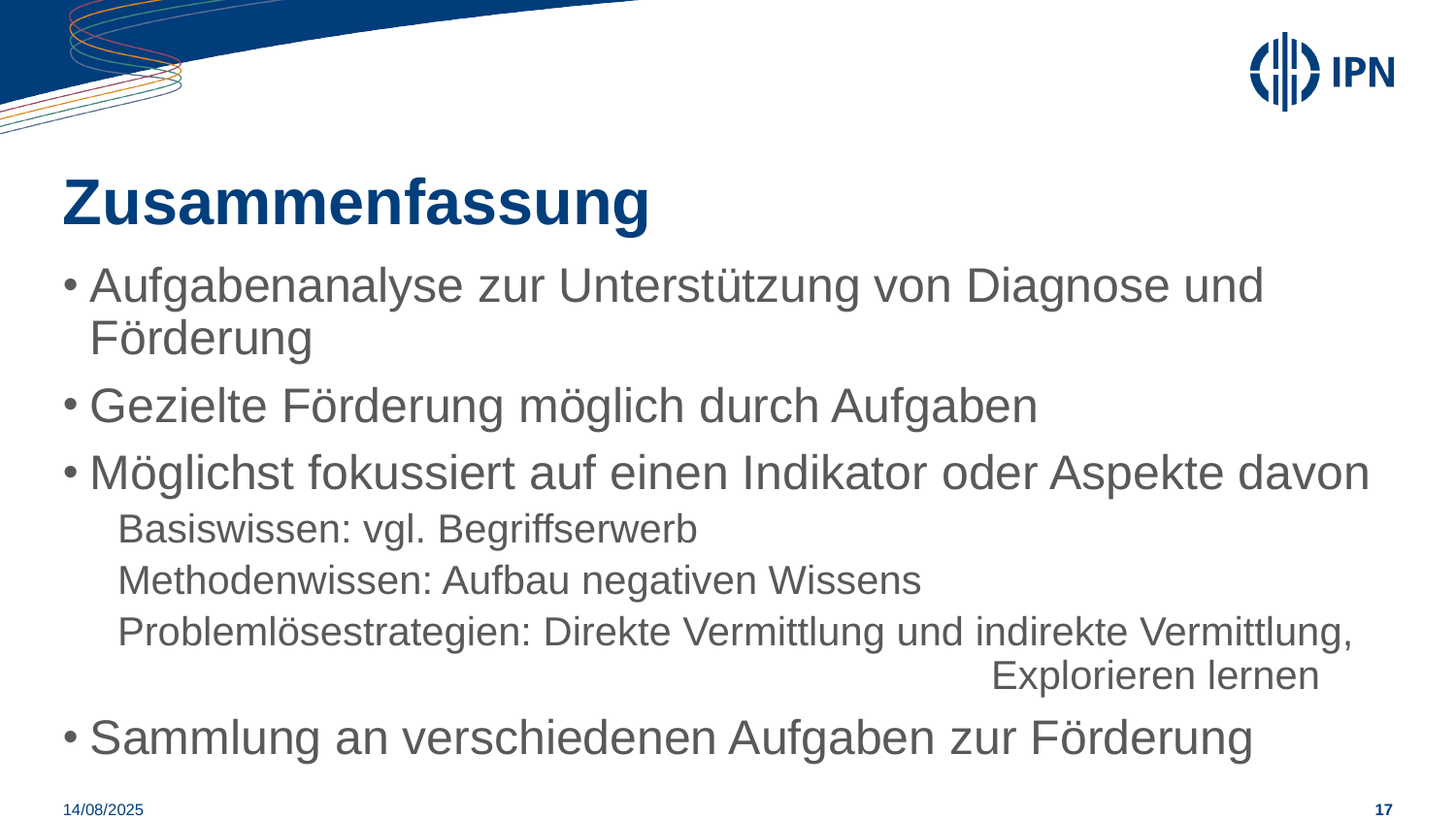

# Zusammenfassung
Aufgabenanalyse zur Unterstützung von Diagnose und Förderung
Gezielte Förderung möglich durch Aufgaben
Möglichst fokussiert auf einen Indikator oder Aspekte davon
Basiswissen: vgl. Begriffserwerb
Methodenwissen: Aufbau negativen Wissens
Problemlösestrategien: Direkte Vermittlung und indirekte Vermittlung, 						Explorieren lernen
Sammlung an verschiedenen Aufgaben zur Förderung

14/08/2025

17